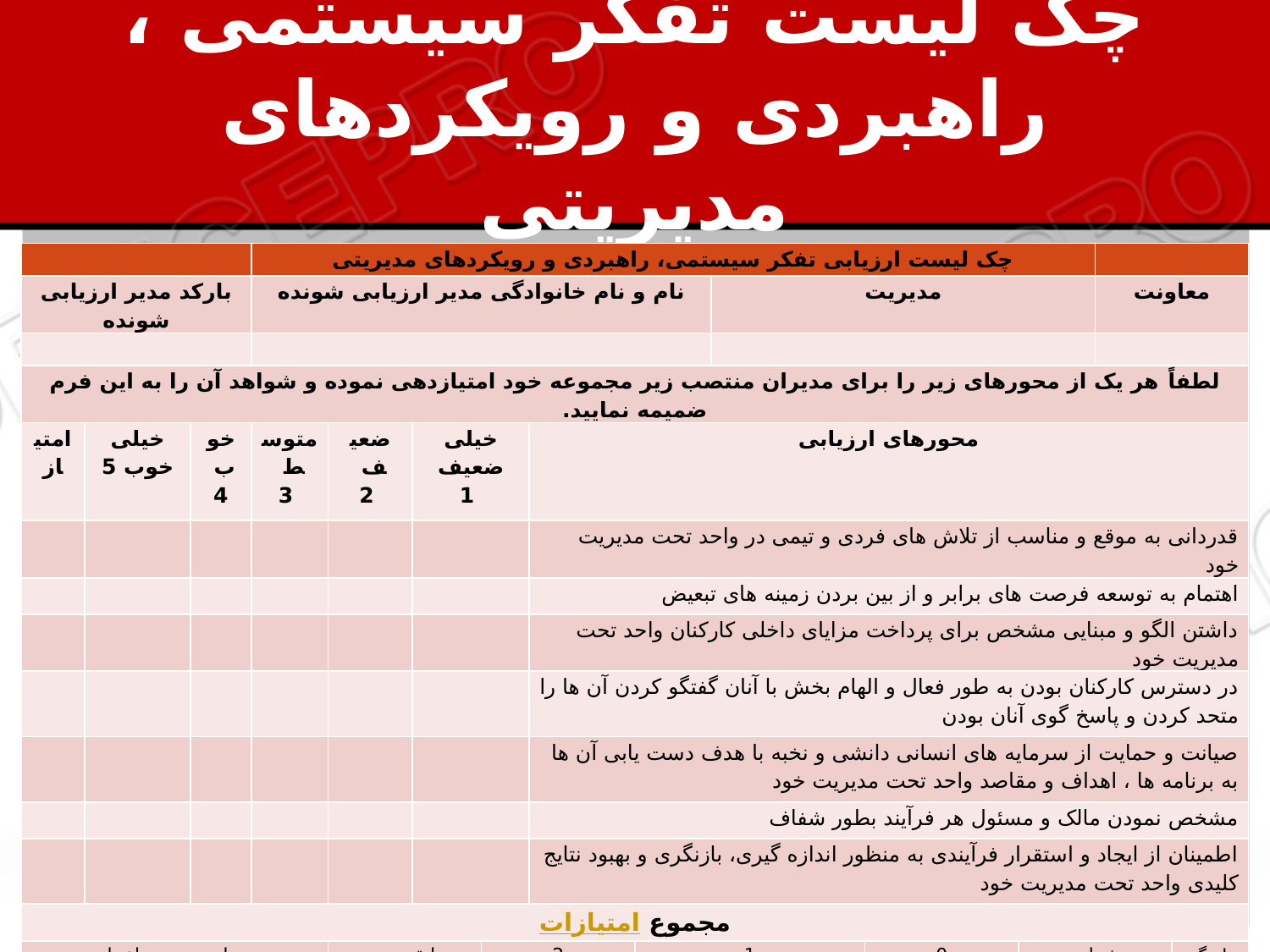

# چک لیست تفکر سیستمی ، راهبردی و رویکردهای مدیریتی
|  |  |  | چک لیست ارزیابی تفکر سیستمی، راهبردی و رویکردهای مدیریتی |  |  |  |  |  |  |  |  |  |  |
| --- | --- | --- | --- | --- | --- | --- | --- | --- | --- | --- | --- | --- | --- |
| بارکد مدیر ارزیابی شونده |  |  | نام و نام خانوادگی مدیر ارزیابی شونده |  |  |  |  |  | مدیریت |  |  | معاونت |  |
|  |  |  |  |  |  |  |  |  |  |  |  |  |  |
| لطفاً هر یک از محورهای زیر را برای مدیران منتصب زیر مجموعه خود امتیازدهی نموده و شواهد آن را به این فرم ضمیمه نمایید. |  |  |  |  |  |  |  |  |  |  |  |  |  |
| امتیاز | خیلی خوب 5 | خوب 4 | متوسط 3 | ضعیف 2 | خیلی ضعیف 1 |  | محورهای ارزیابی |  |  |  |  |  |  |
|  |  |  |  |  |  |  | قدردانی به موقع و مناسب از تلاش های فردی و تیمی در واحد تحت مدیریت خود |  |  |  |  |  |  |
|  |  |  |  |  |  |  | اهتمام به توسعه فرصت های برابر و از بین بردن زمینه های تبعیض |  |  |  |  |  |  |
|  |  |  |  |  |  |  | داشتن الگو و مبنایی مشخص برای پرداخت مزایای داخلی کارکنان واحد تحت مدیریت خود |  |  |  |  |  |  |
|  |  |  |  |  |  |  | در دسترس کارکنان بودن به طور فعال و الهام بخش با آنان گفتگو کردن آن ها را متحد کردن و پاسخ گوی آنان بودن |  |  |  |  |  |  |
|  |  |  |  |  |  |  | صیانت و حمایت از سرمایه های انسانی دانشی و نخبه با هدف دست یابی آن ها به برنامه ها ، اهداف و مقاصد واحد تحت مدیریت خود |  |  |  |  |  |  |
|  |  |  |  |  |  |  | مشخص نمودن مالک و مسئول هر فرآیند بطور شفاف |  |  |  |  |  |  |
|  |  |  |  |  |  |  | اطمینان از ایجاد و استقرار فرآیندی به منظور اندازه گیری، بازنگری و بهبود نتایج کلیدی واحد تحت مدیریت خود |  |  |  |  |  |  |
| مجموع امتیازات |  |  |  |  |  |  |  |  |  |  |  |  |  |
| محل درج مهر اعتبار |  |  |  | طبقه بندی |  | 2 |  | 1 |  | 0 | شماره |  | بازنگری |
|  |  |  |  |  |  |  |  |  |  |  | تاریخ |  |  |